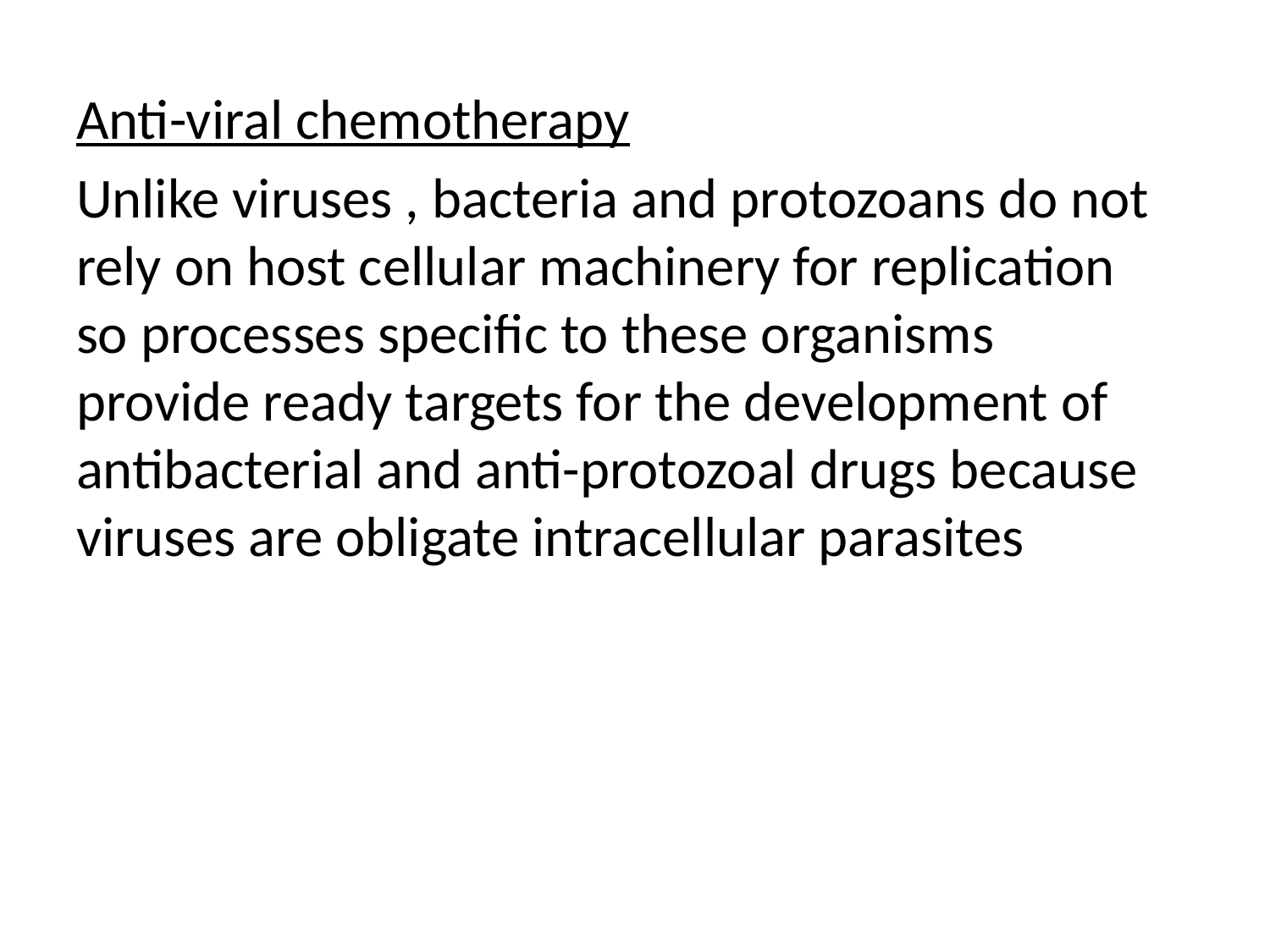

Anti-viral chemotherapy
Unlike viruses , bacteria and protozoans do not rely on host cellular machinery for replication so processes specific to these organisms provide ready targets for the development of antibacterial and anti-protozoal drugs because viruses are obligate intracellular parasites